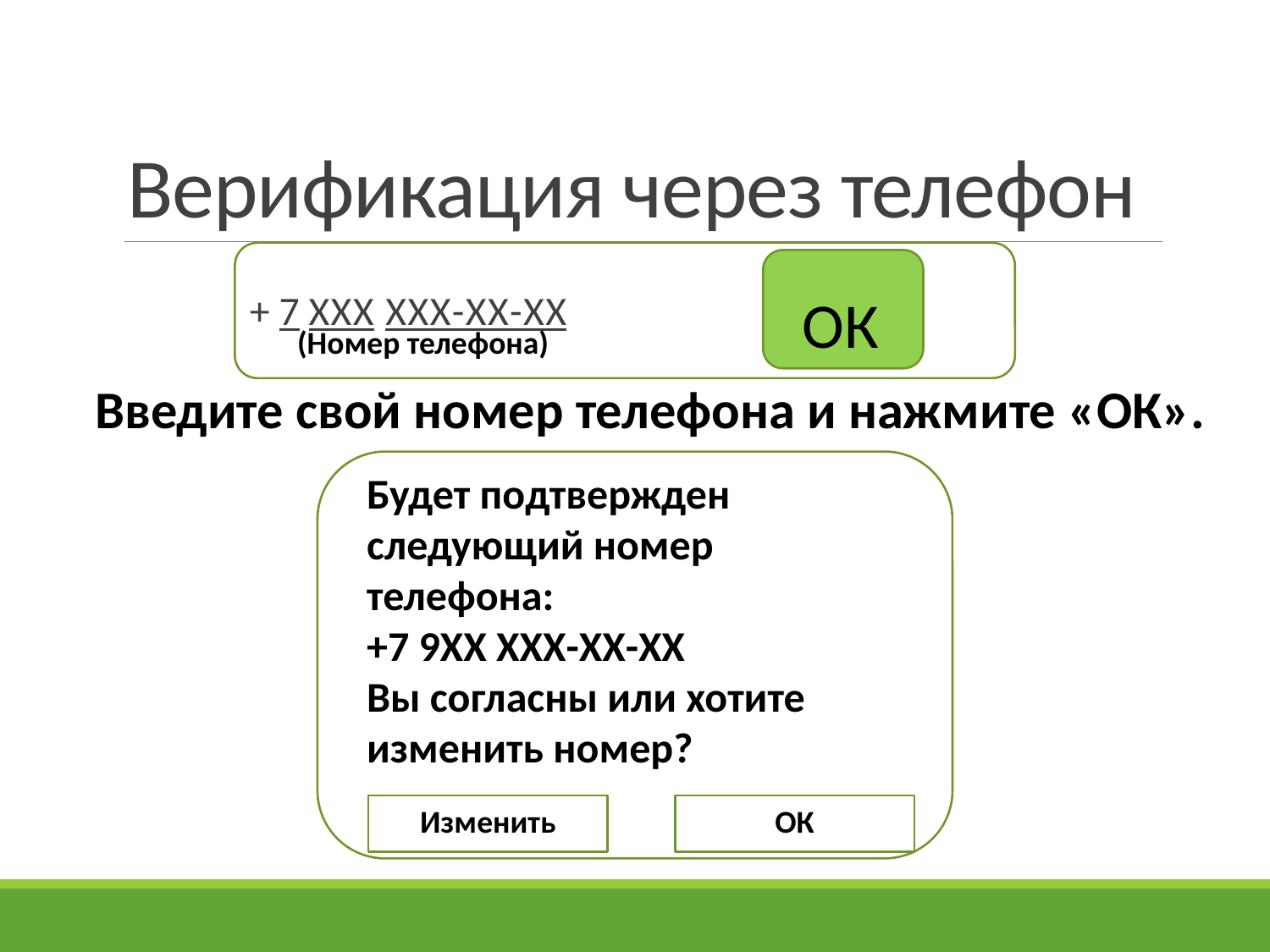

# Верификация через телефон

   + 7 ХХХ ХХХ-ХХ-ХХ

 ОК

(Номер телефона)
Введите свой номер телефона и нажмите «ОК».

Будет подтвержден следующий номер телефона:
+7 9ХХ ХХХ-ХХ-ХХ
Вы согласны или хотите изменить номер?

Изменить

ОК